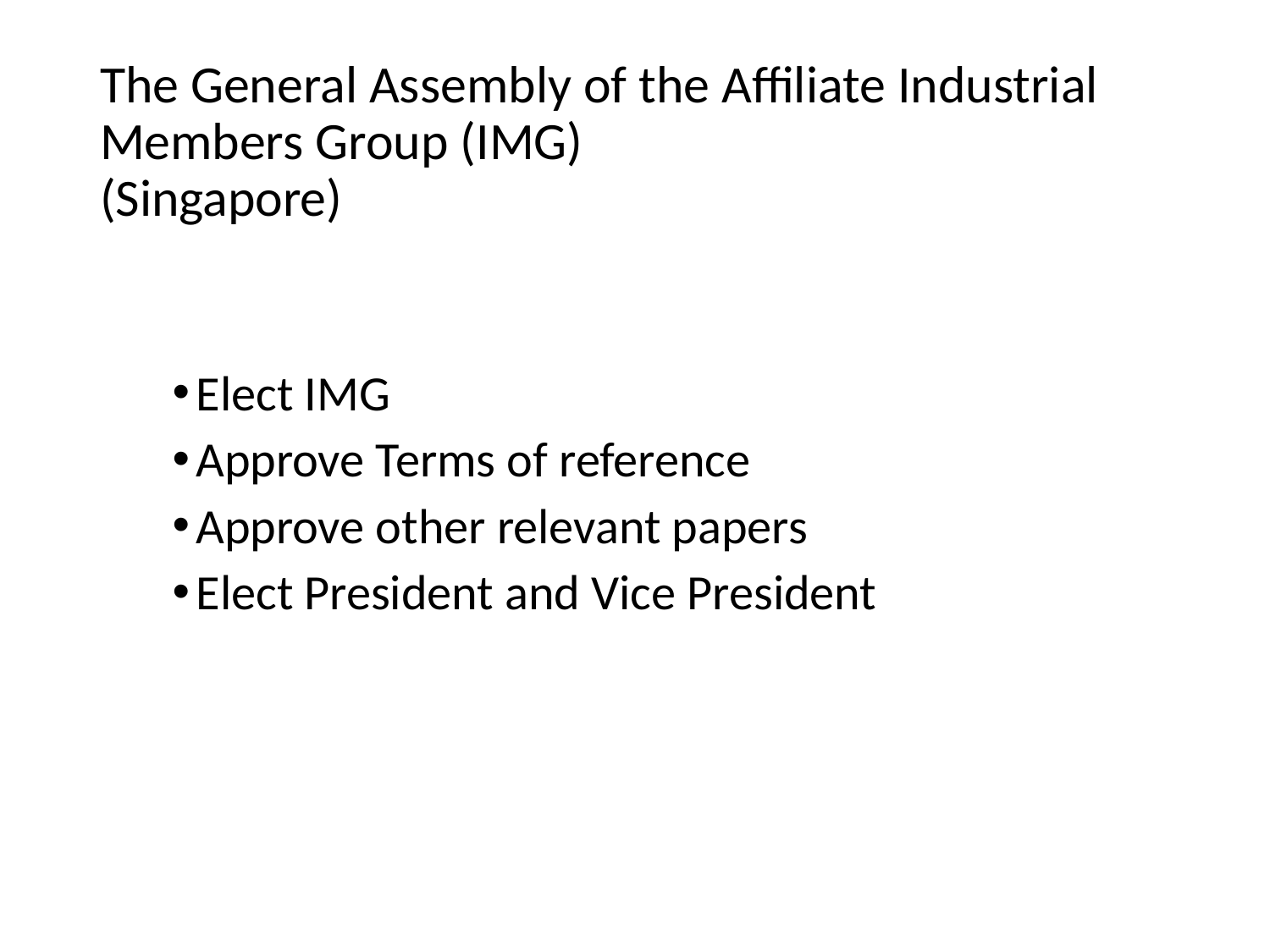

# The General Assembly of the Affiliate Industrial Members Group (IMG) (Singapore)
Elect IMG
Approve Terms of reference
Approve other relevant papers
Elect President and Vice President